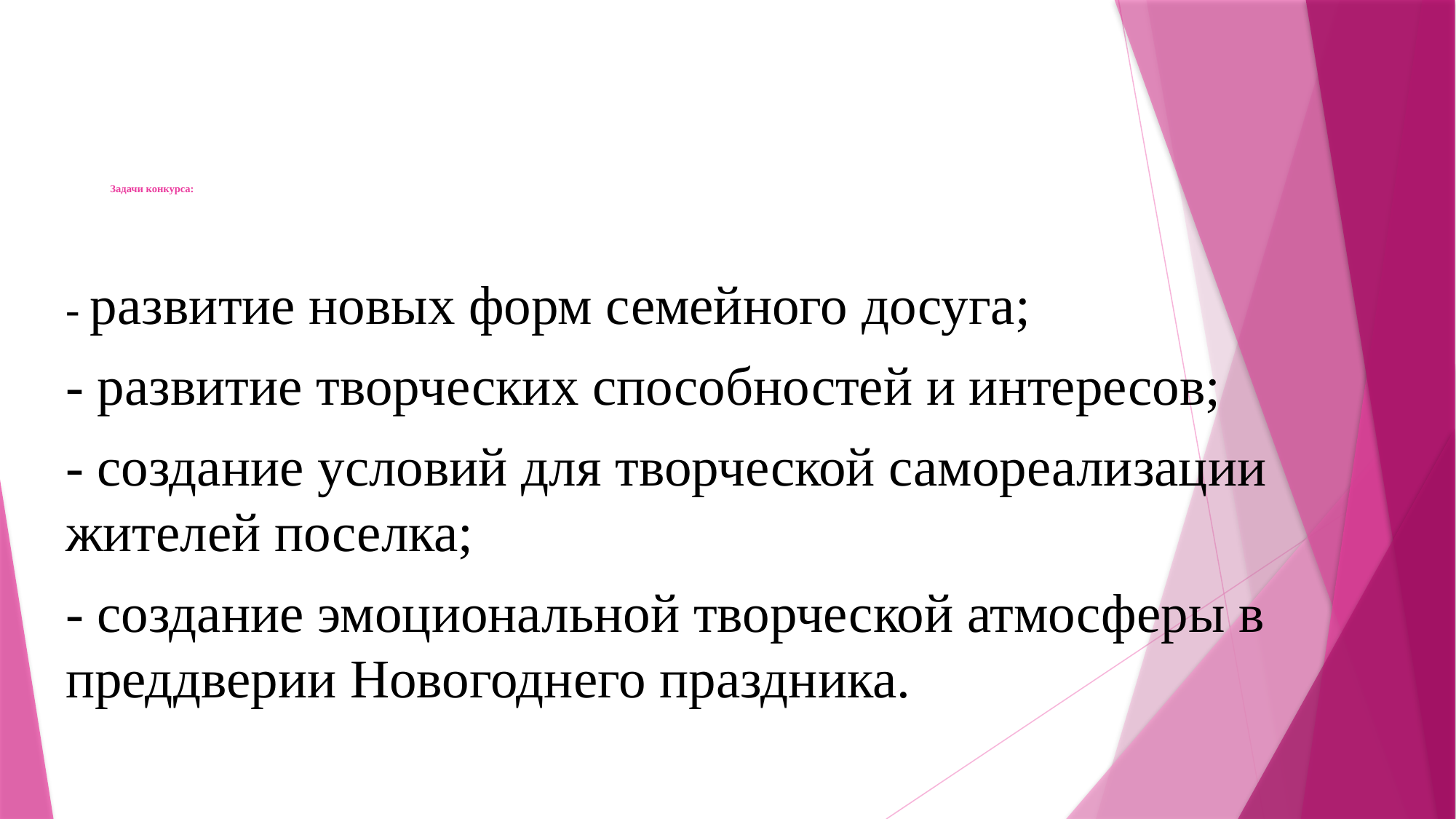

# Задачи конкурса:

- развитие новых форм семейного досуга;
- развитие творческих способностей и интересов;
- создание условий для творческой самореализации жителей поселка;
- создание эмоциональной творческой атмосферы в преддверии Новогоднего праздника.